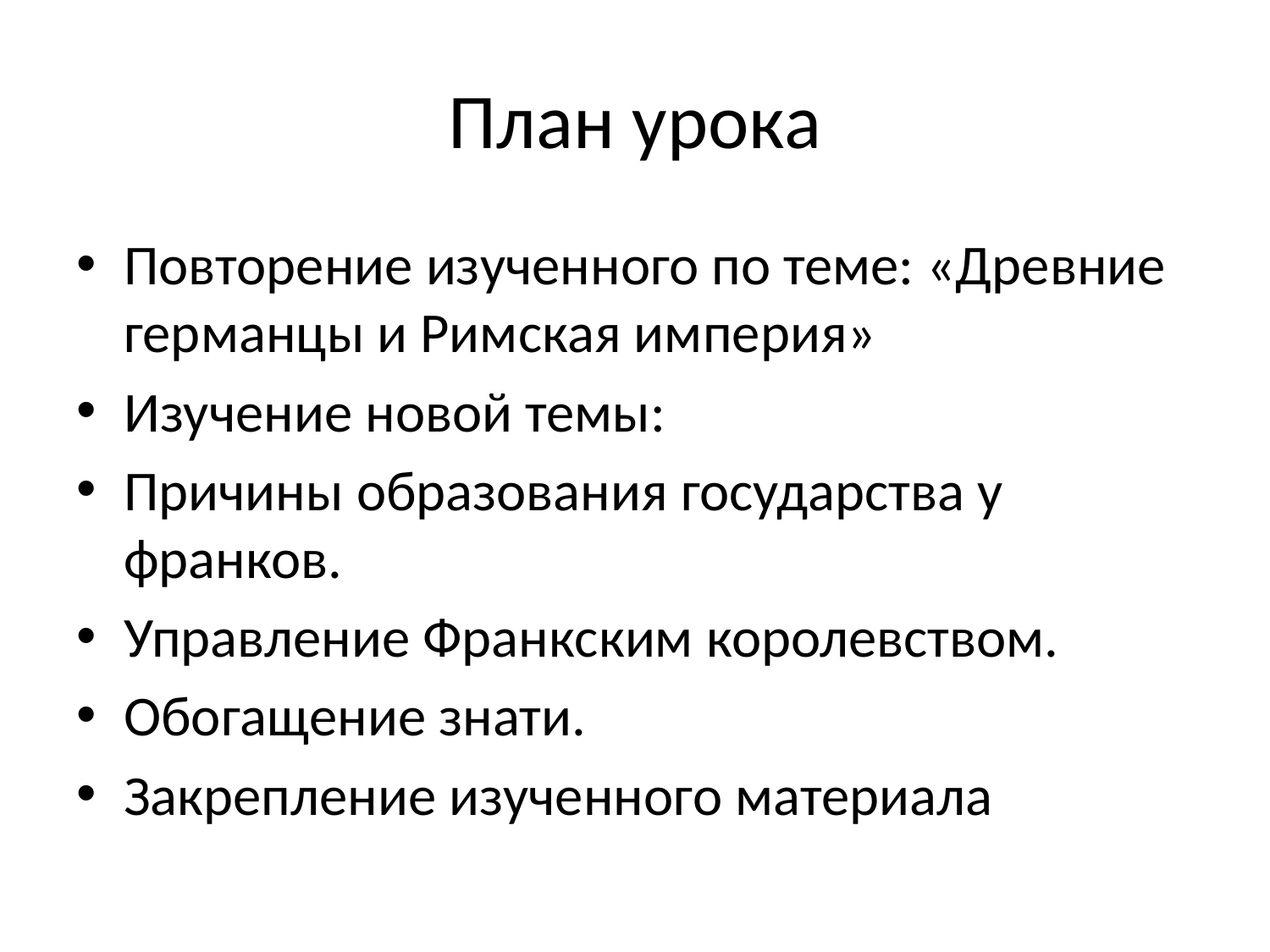

# План урока
Повторение изученного по теме: «Древние германцы и Римская империя»
Изучение новой темы:
Причины образования государства у франков.
Управление Франкским королевством.
Обогащение знати.
Закрепление изученного материала